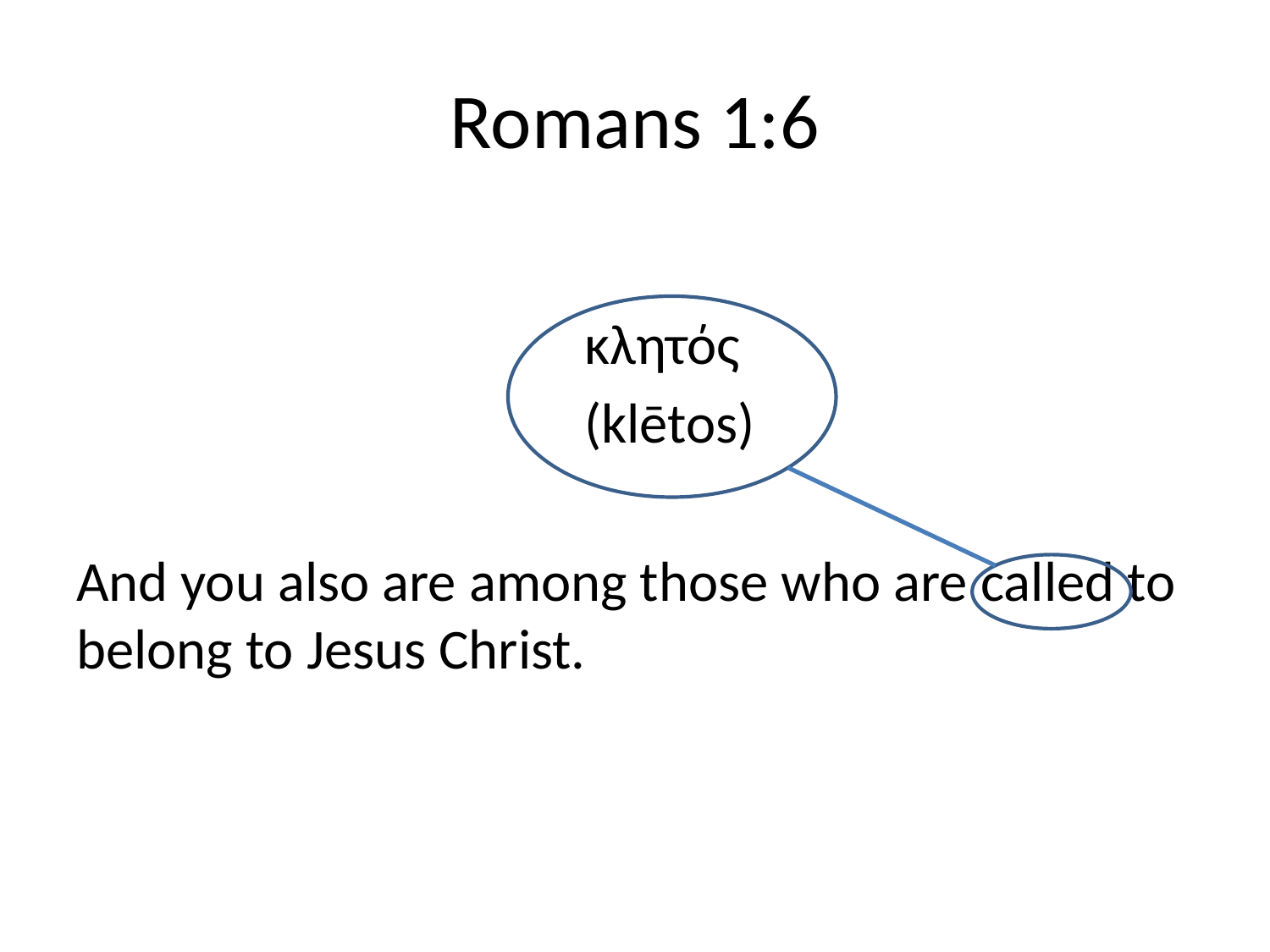

# Romans 1:6

				κλητός
				(klētos)

And you also are among those who are called to belong to Jesus Christ.